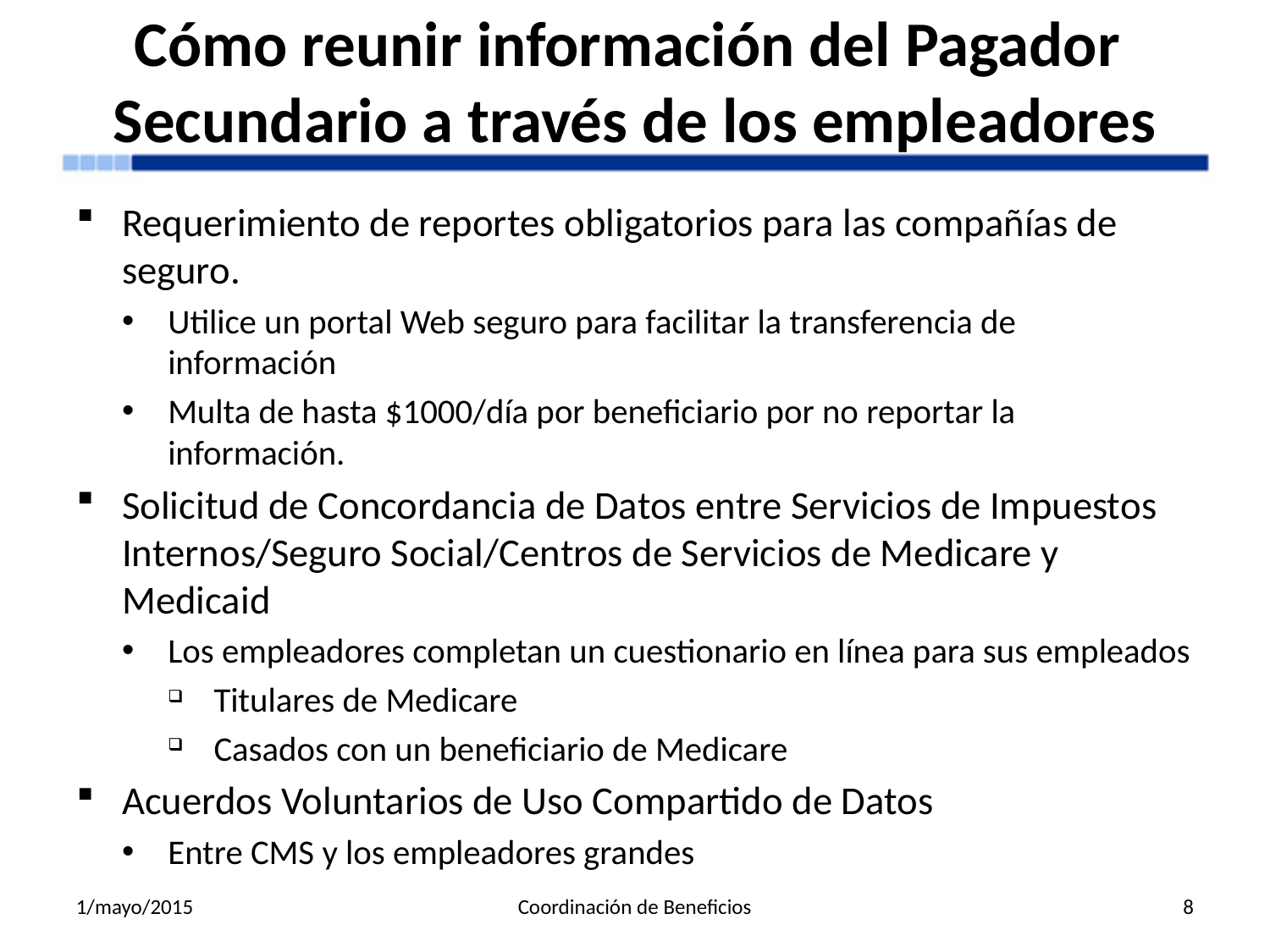

# Cómo reunir información del Pagador Secundario a través de los empleadores
Requerimiento de reportes obligatorios para las compañías de seguro.
Utilice un portal Web seguro para facilitar la transferencia de información
Multa de hasta $1000/día por beneficiario por no reportar la información.
Solicitud de Concordancia de Datos entre Servicios de Impuestos Internos/Seguro Social/Centros de Servicios de Medicare y Medicaid
Los empleadores completan un cuestionario en línea para sus empleados
Titulares de Medicare
Casados con un beneficiario de Medicare
Acuerdos Voluntarios de Uso Compartido de Datos
Entre CMS y los empleadores grandes
1/mayo/2015
Coordinación de Beneficios
8